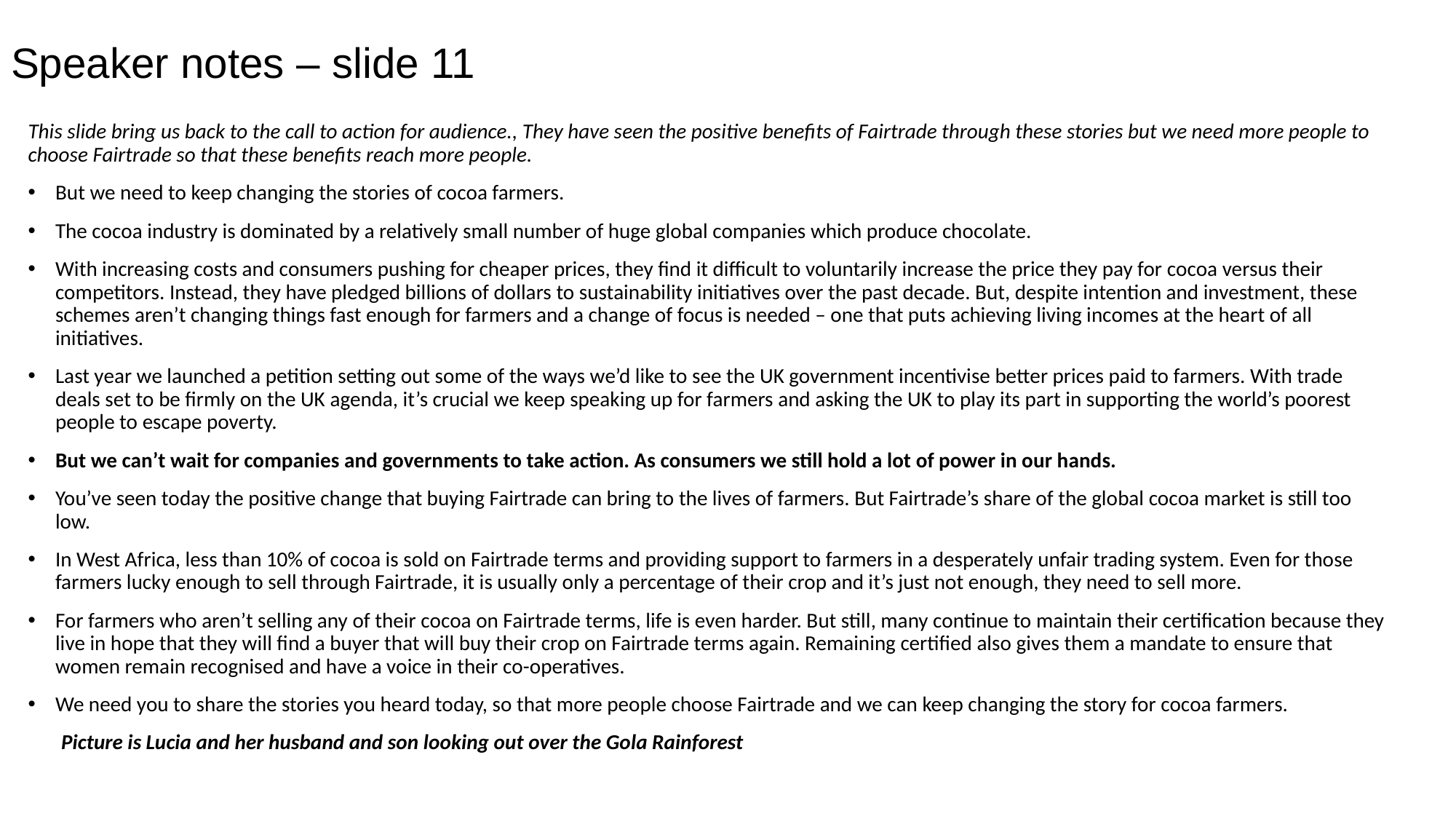

# Speaker notes – slide 11
This slide bring us back to the call to action for audience., They have seen the positive benefits of Fairtrade through these stories but we need more people to choose Fairtrade so that these benefits reach more people.
But we need to keep changing the stories of cocoa farmers.
The cocoa industry is dominated by a relatively small number of huge global companies which produce chocolate.
With increasing costs and consumers pushing for cheaper prices, they find it difficult to voluntarily increase the price they pay for cocoa versus their competitors. Instead, they have pledged billions of dollars to sustainability initiatives over the past decade. But, despite intention and investment, these schemes aren’t changing things fast enough for farmers and a change of focus is needed – one that puts achieving living incomes at the heart of all initiatives.
Last year we launched a petition setting out some of the ways we’d like to see the UK government incentivise better prices paid to farmers. With trade deals set to be firmly on the UK agenda, it’s crucial we keep speaking up for farmers and asking the UK to play its part in supporting the world’s poorest people to escape poverty.
But we can’t wait for companies and governments to take action. As consumers we still hold a lot of power in our hands.
You’ve seen today the positive change that buying Fairtrade can bring to the lives of farmers. But Fairtrade’s share of the global cocoa market is still too low.
In West Africa, less than 10% of cocoa is sold on Fairtrade terms and providing support to farmers in a desperately unfair trading system. Even for those farmers lucky enough to sell through Fairtrade, it is usually only a percentage of their crop and it’s just not enough, they need to sell more.
For farmers who aren’t selling any of their cocoa on Fairtrade terms, life is even harder. But still, many continue to maintain their certification because they live in hope that they will find a buyer that will buy their crop on Fairtrade terms again. Remaining certified also gives them a mandate to ensure that women remain recognised and have a voice in their co-operatives.
We need you to share the stories you heard today, so that more people choose Fairtrade and we can keep changing the story for cocoa farmers.
       Picture is Lucia and her husband and son looking out over the Gola Rainforest